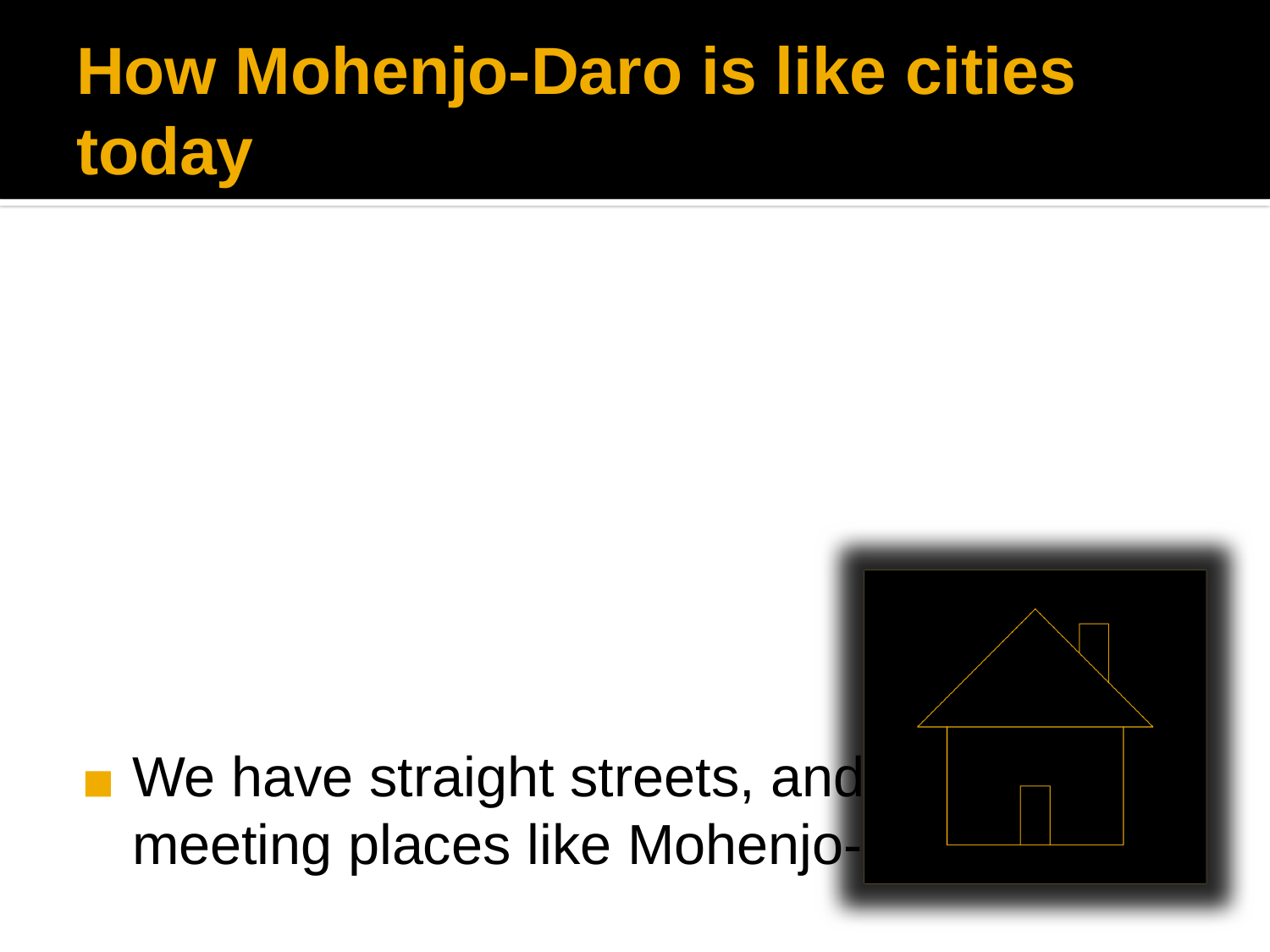

# How Mohenjo-Daro is like cities today
We have straight streets, and public meeting places like Mohenjo-Daro